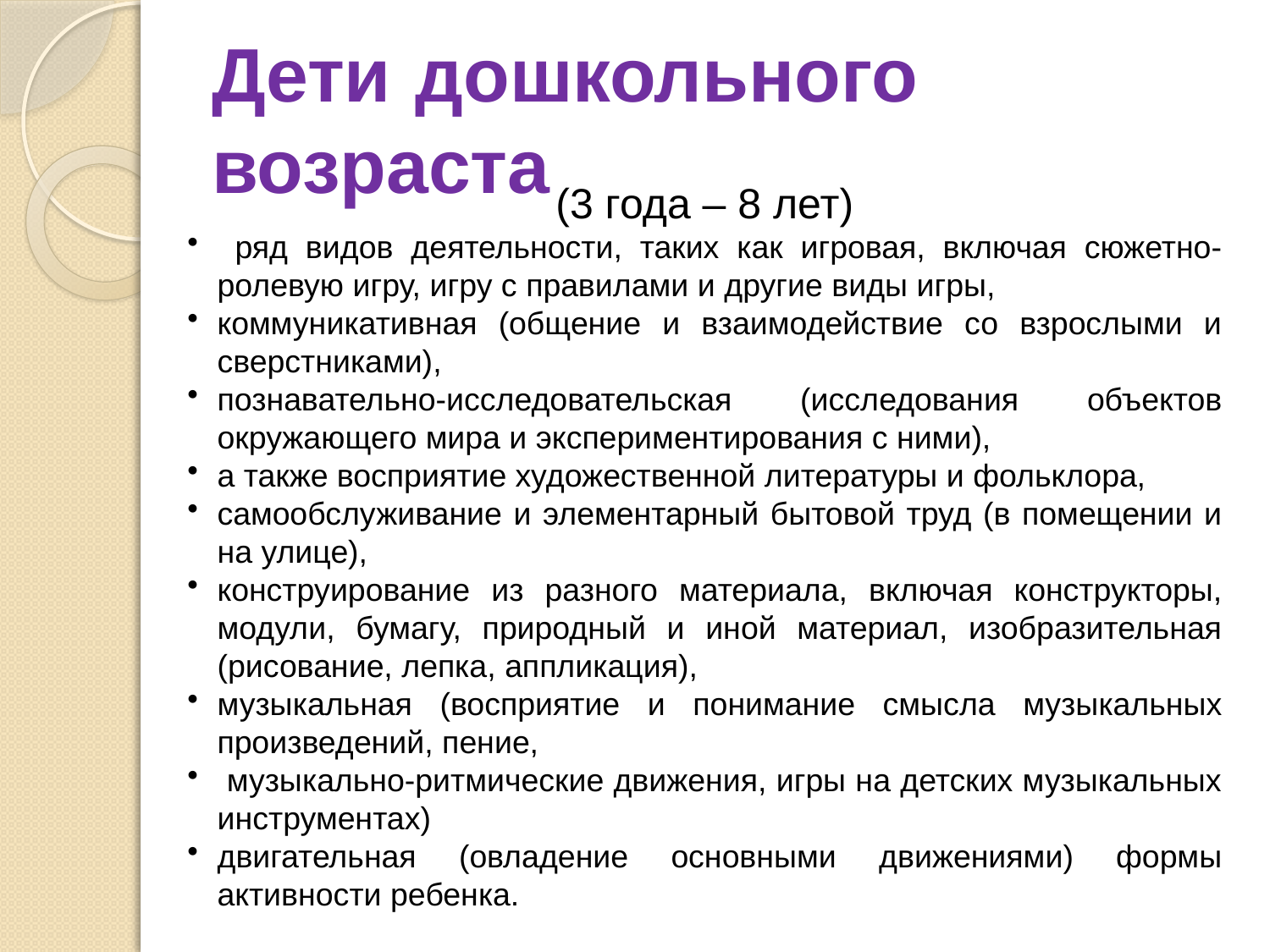

# Дети дошкольного возраста
(3 года – 8 лет)
 ряд видов деятельности, таких как игровая, включая сюжетно-ролевую игру, игру с правилами и другие виды игры,
коммуникативная (общение и взаимодействие со взрослыми и сверстниками),
познавательно-исследовательская (исследования объектов окружающего мира и экспериментирования с ними),
а также восприятие художественной литературы и фольклора,
самообслуживание и элементарный бытовой труд (в помещении и на улице),
конструирование из разного материала, включая конструкторы, модули, бумагу, природный и иной материал, изобразительная (рисование, лепка, аппликация),
музыкальная (восприятие и понимание смысла музыкальных произведений, пение,
 музыкально-ритмические движения, игры на детских музыкальных инструментах)
двигательная (овладение основными движениями) формы активности ребенка.